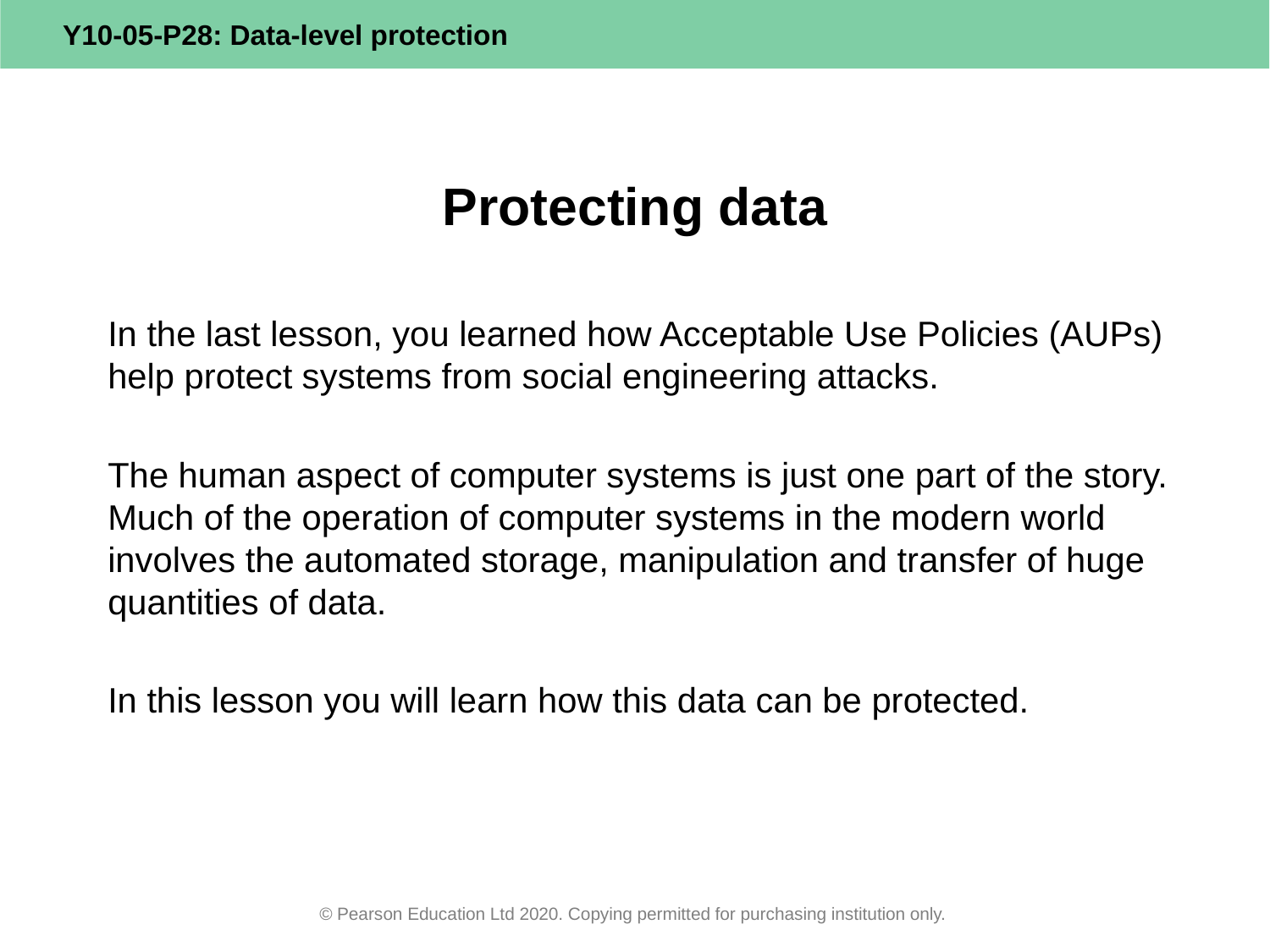

# Protecting data
In the last lesson, you learned how Acceptable Use Policies (AUPs) help protect systems from social engineering attacks.

The human aspect of computer systems is just one part of the story. Much of the operation of computer systems in the modern world involves the automated storage, manipulation and transfer of huge quantities of data.

In this lesson you will learn how this data can be protected.

© Pearson Education Ltd 2020. Copying permitted for purchasing institution only.